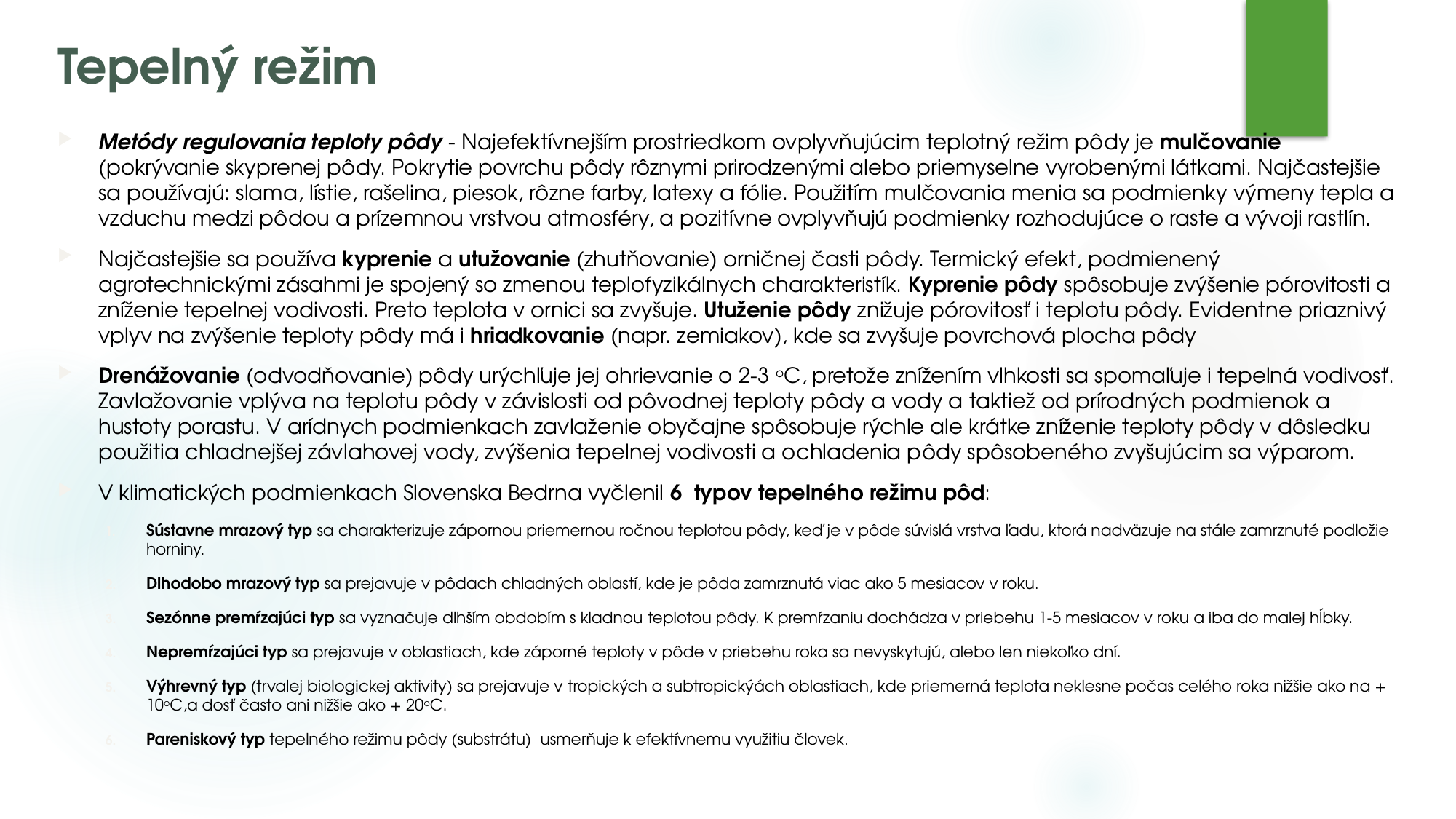

# Tepelný režim
Metódy regulovania teploty pôdy - Najefektívnejším prostriedkom ovplyvňujúcim teplotný režim pôdy je mulčovanie (pokrývanie skyprenej pôdy. Pokrytie povrchu pôdy rôznymi prirodzenými alebo priemyselne vyrobenými látkami. Najčastejšie sa používajú: slama, lístie, rašelina, piesok, rôzne farby, latexy a fólie. Použitím mulčovania menia sa podmienky výmeny tepla a vzduchu medzi pôdou a prízemnou vrstvou atmosféry, a pozitívne ovplyvňujú podmienky rozhodujúce o raste a vývoji rastlín.
Najčastejšie sa používa kyprenie a utužovanie (zhutňovanie) orničnej časti pôdy. Termický efekt, podmienený agrotechnickými zásahmi je spojený so zmenou teplofyzikálnych charakteristík. Kyprenie pôdy spôsobuje zvýšenie pórovitosti a zníženie tepelnej vodivosti. Preto teplota v ornici sa zvyšuje. Utuženie pôdy znižuje pórovitosť i teplotu pôdy. Evidentne priaznivý vplyv na zvýšenie teploty pôdy má i hriadkovanie (napr. zemiakov), kde sa zvyšuje povrchová plocha pôdy
Drenážovanie (odvodňovanie) pôdy urýchľuje jej ohrievanie o 2-3 oC, pretože znížením vlhkosti sa spomaľuje i tepelná vodivosť. Zavlažovanie vplýva na teplotu pôdy v závislosti od pôvodnej teploty pôdy a vody a taktiež od prírodných podmienok a hustoty porastu. V arídnych podmienkach zavlaženie obyčajne spôsobuje rýchle ale krátke zníženie teploty pôdy v dôsledku použitia chladnejšej závlahovej vody, zvýšenia tepelnej vodivosti a ochladenia pôdy spôsobeného zvyšujúcim sa výparom.
V klimatických podmienkach Slovenska Bedrna vyčlenil 6  typov tepelného režimu pôd:
Sústavne mrazový typ sa charakterizuje zápornou priemernou ročnou teplotou pôdy, keď je v pôde súvislá vrstva ľadu, ktorá nadväzuje na stále zamrznuté podložie horniny.
Dlhodobo mrazový typ sa prejavuje v pôdach chladných oblastí, kde je pôda zamrznutá viac ako 5 mesiacov v roku.
Sezónne premŕzajúci typ sa vyznačuje dlhším obdobím s kladnou teplotou pôdy. K premŕzaniu dochádza v priebehu 1-5 mesiacov v roku a iba do malej hĺbky.
Nepremŕzajúci typ sa prejavuje v oblastiach, kde záporné teploty v pôde v priebehu roka sa nevyskytujú, alebo len niekoľko dní.
Výhrevný typ (trvalej biologickej aktivity) sa prejavuje v tropických a subtropickýách oblastiach, kde priemerná teplota neklesne počas celého roka nižšie ako na + 10oC,a dosť často ani nižšie ako + 20oC.
Pareniskový typ tepelného režimu pôdy (substrátu)  usmerňuje k efektívnemu využitiu človek.